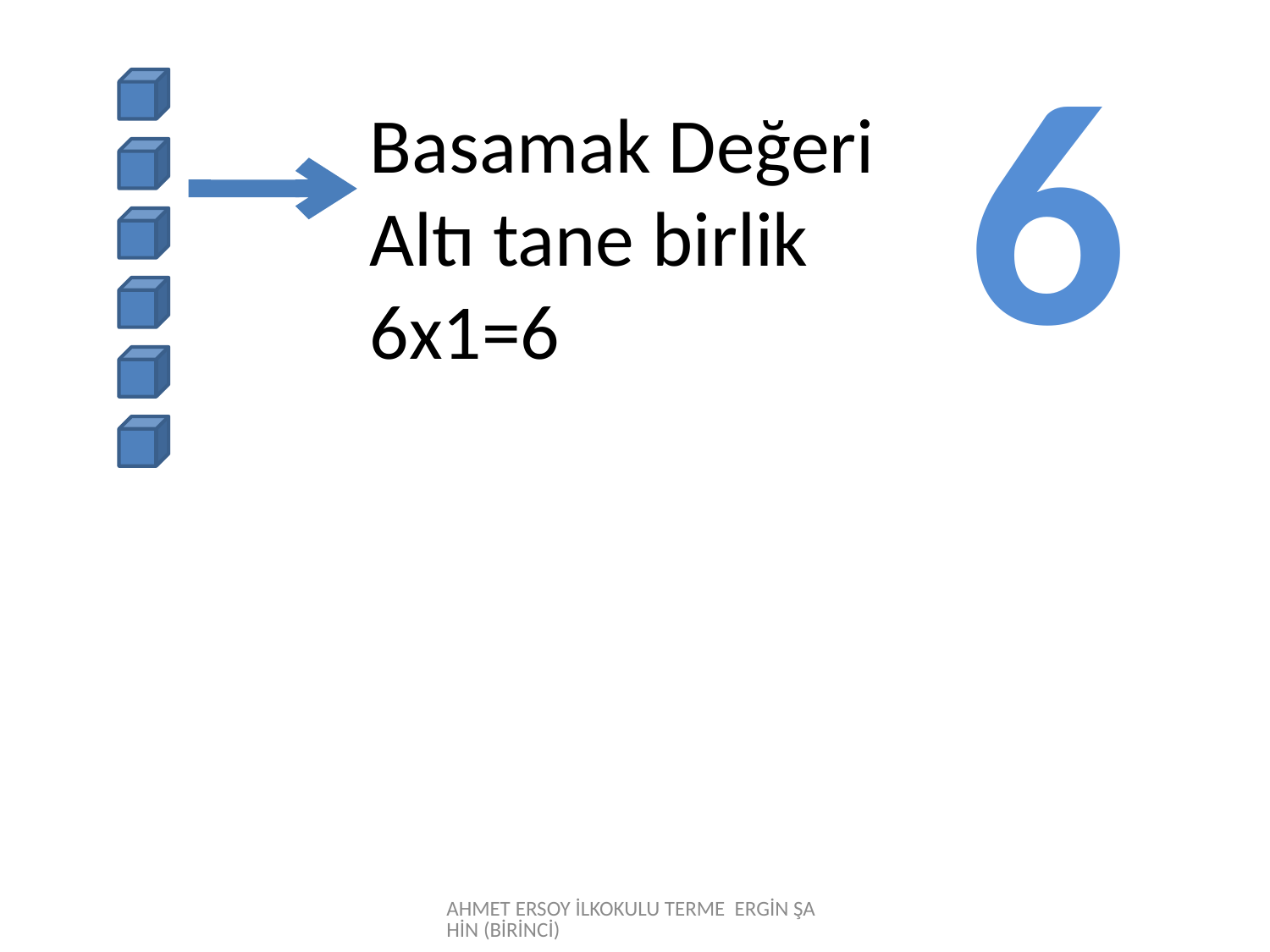

6

Basamak Değeri
Altı tane birlik
6x1=6

AHMET ERSOY İLKOKULU TERME  ERGİN ŞAHİN (BİRİNCİ)